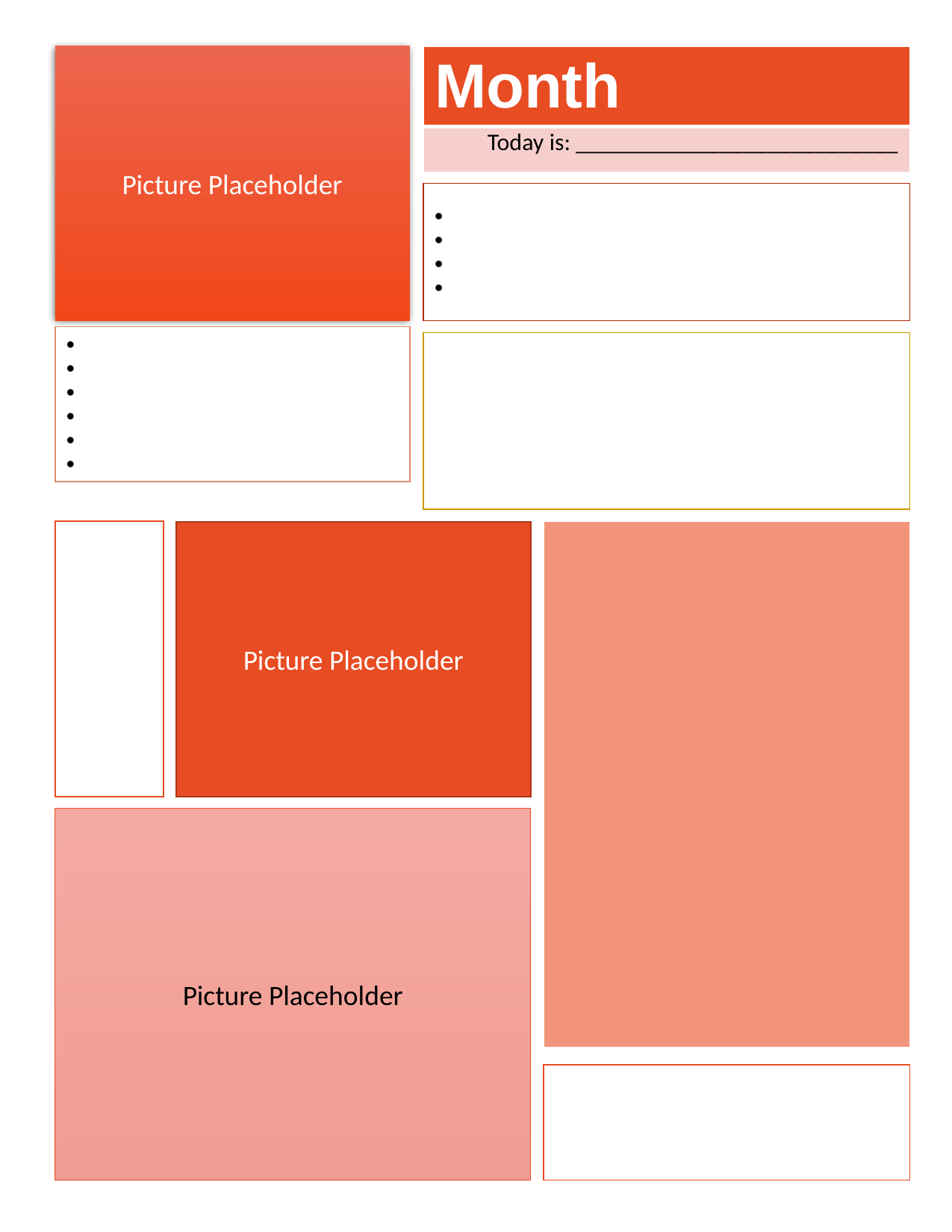

Picture Placeholder
| Month |
| --- |
| Today is: \_\_\_\_\_\_\_\_\_\_\_\_\_\_\_\_\_\_\_\_\_\_\_\_\_\_\_ |
|  |
| --- |
|  |
| --- |
|  |
| --- |
|  |
| --- |
|  |
| --- |
Picture Placeholder
Picture Placeholder
|  |
| --- |